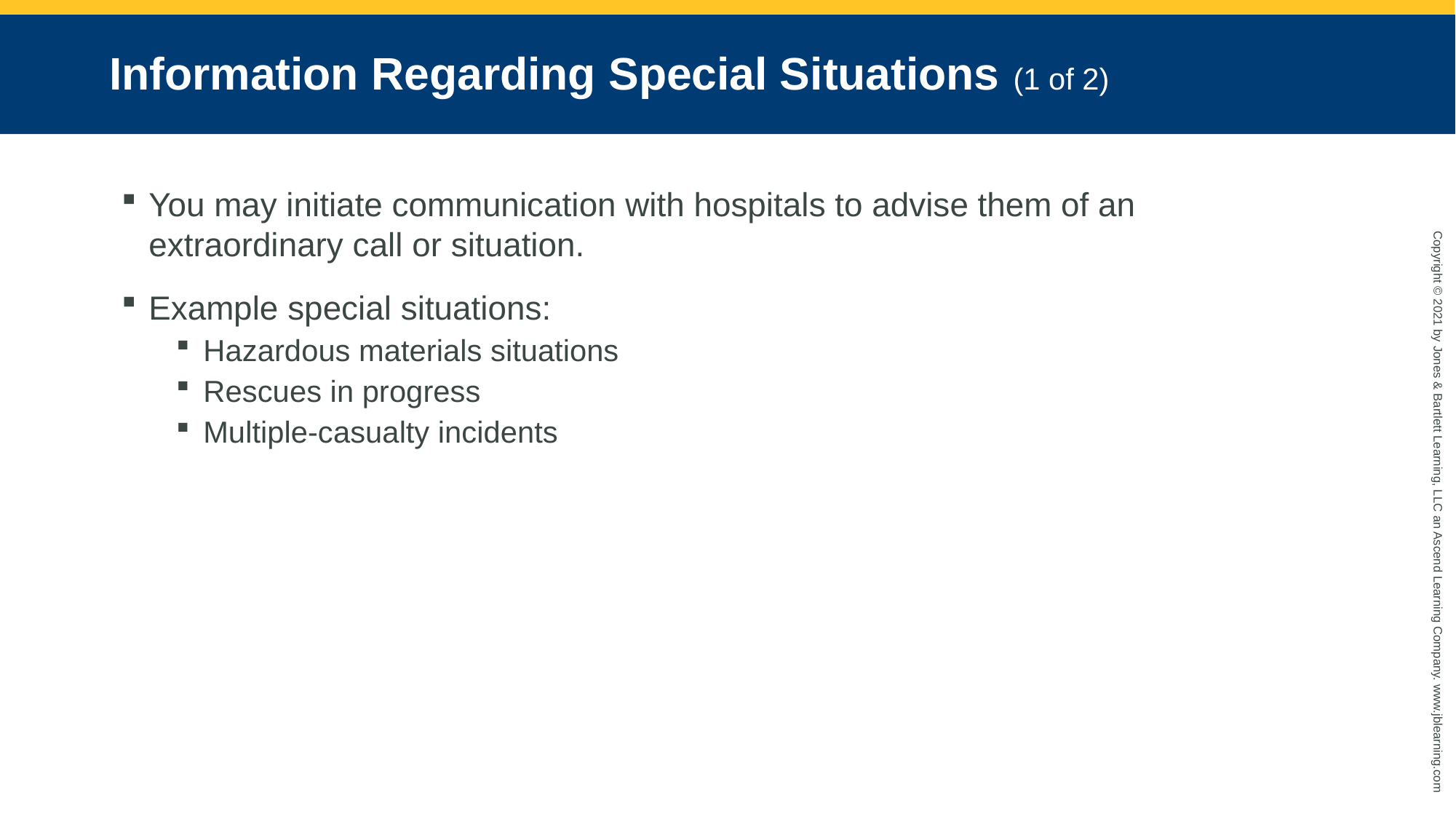

# Information Regarding Special Situations (1 of 2)
You may initiate communication with hospitals to advise them of an extraordinary call or situation.
Example special situations:
Hazardous materials situations
Rescues in progress
Multiple-casualty incidents